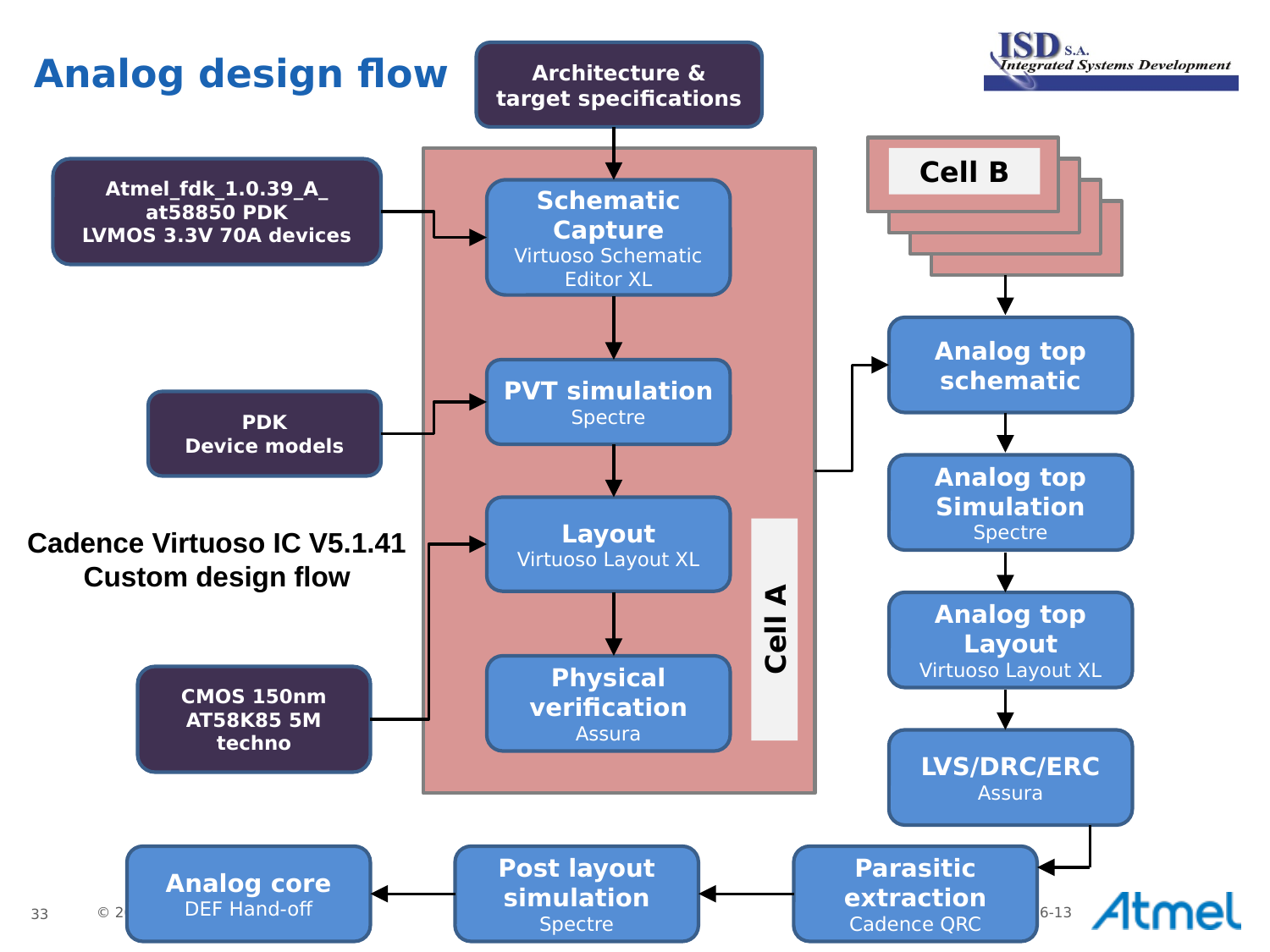

Analog design flow
Architecture & target specifications

Cell B

Atmel_fdk_1.0.39_A_
at58850 PDK
LVMOS 3.3V 70A devices
Schematic Capture
Virtuoso Schematic Editor XL
Analog top
schematic
PVT simulation
Spectre
PDK
Device models
Analog top
Simulation
Spectre
Layout
Virtuoso Layout XL
Cadence Virtuoso IC V5.1.41
Custom design flow

Analog top
Layout
Virtuoso Layout XL
Cell A
Physical verification
Assura
CMOS 150nm
AT58K85 5M
techno
LVS/DRC/ERC
Assura
Analog core
DEF Hand-off
Post layout simulation
Spectre
Parasitic extraction
Cadence QRC

2013-06-13